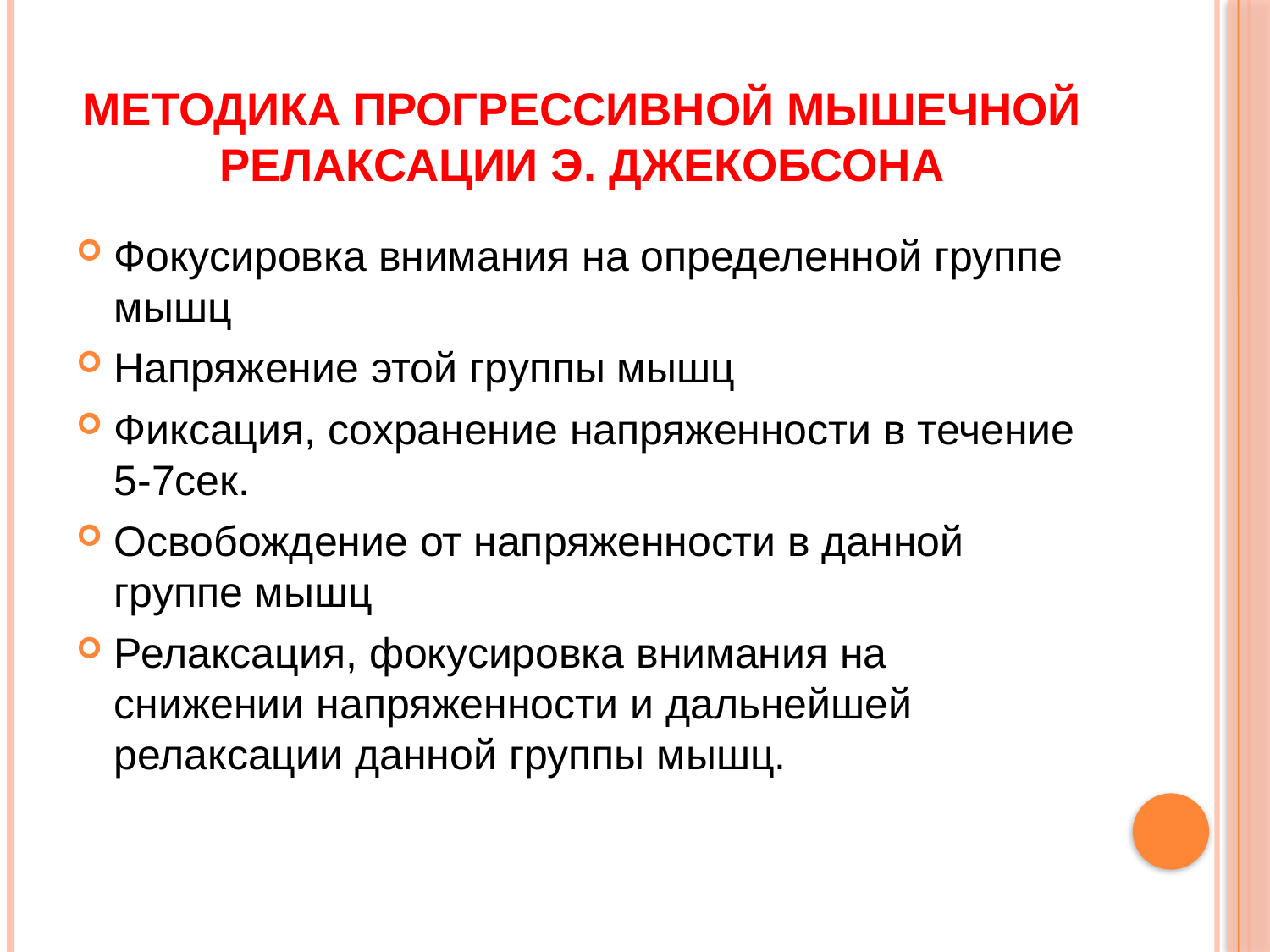

# Методика прогрессивной мышечной релаксации Э. Джекобсона
Фокусировка внимания на определенной группе мышц
Напряжение этой группы мышц
Фиксация, сохранение напряженности в течение 5-7сек.
Освобождение от напряженности в данной группе мышц
Релаксация, фокусировка внимания на снижении напряженности и дальнейшей релаксации данной группы мышц.